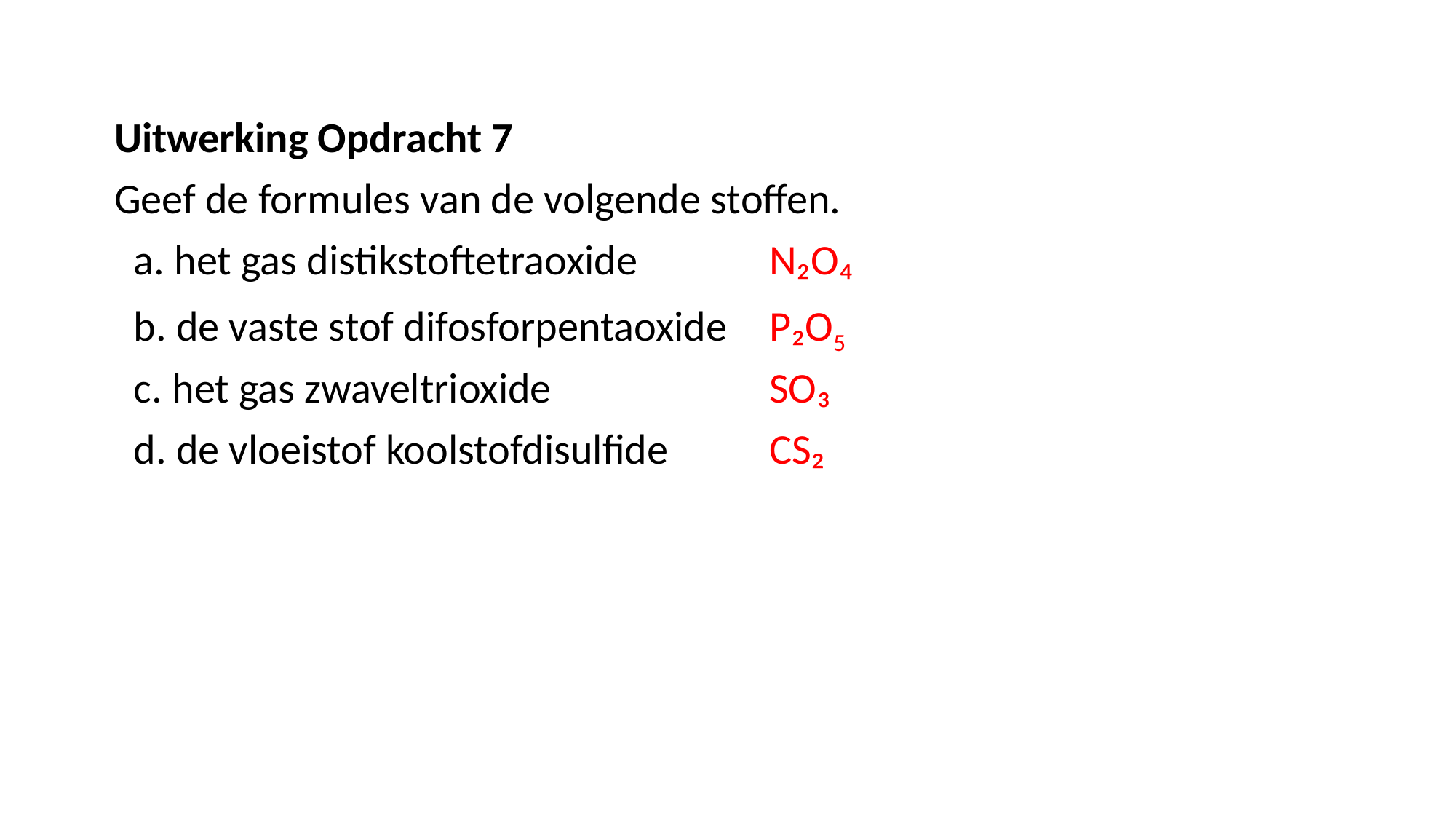

Uitwerking Opdracht 7
Geef de formules van de volgende stoffen.
  a. het gas distikstoftetraoxide    	N₂O₄
  b. de vaste stof difosforpentaoxide   	P₂O5
  c. het gas zwaveltrioxide     		SO₃
  d. de vloeistof koolstofdisulfide     	CS₂